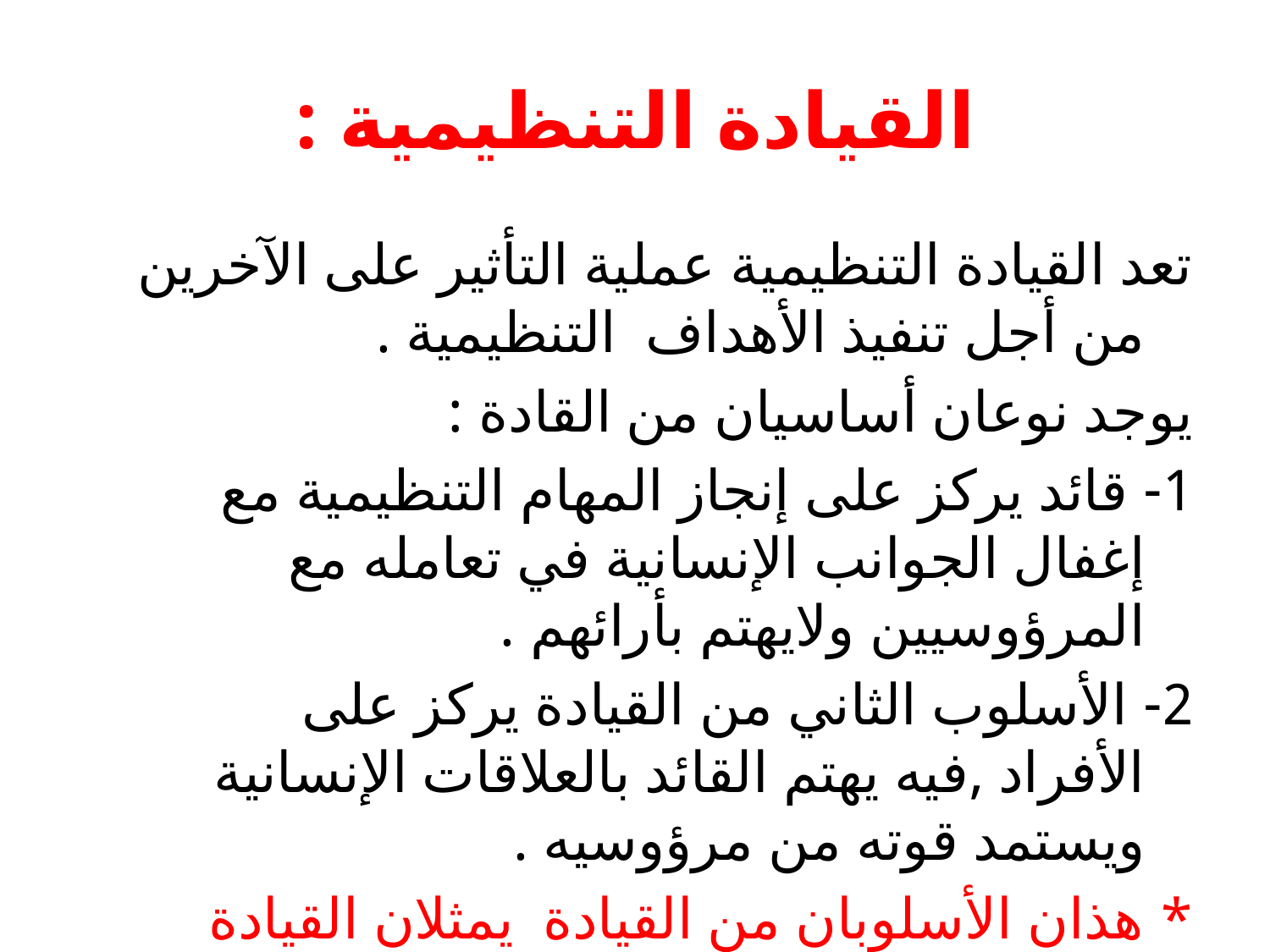

# القيادة التنظيمية :
تعد القيادة التنظيمية عملية التأثير على الآخرين من أجل تنفيذ الأهداف  التنظيمية .
يوجد نوعان أساسيان من القادة :
1- قائد يركز على إنجاز المهام التنظيمية مع إغفال الجوانب الإنسانية في تعامله مع المرؤوسيين ولايهتم بأرائهم .
2- الأسلوب الثاني من القيادة يركز على الأفراد ,فيه يهتم القائد بالعلاقات الإنسانية ويستمد قوته من مرؤوسيه .
* هذان الأسلوبان من القيادة  يمثلان القيادة النموذجية